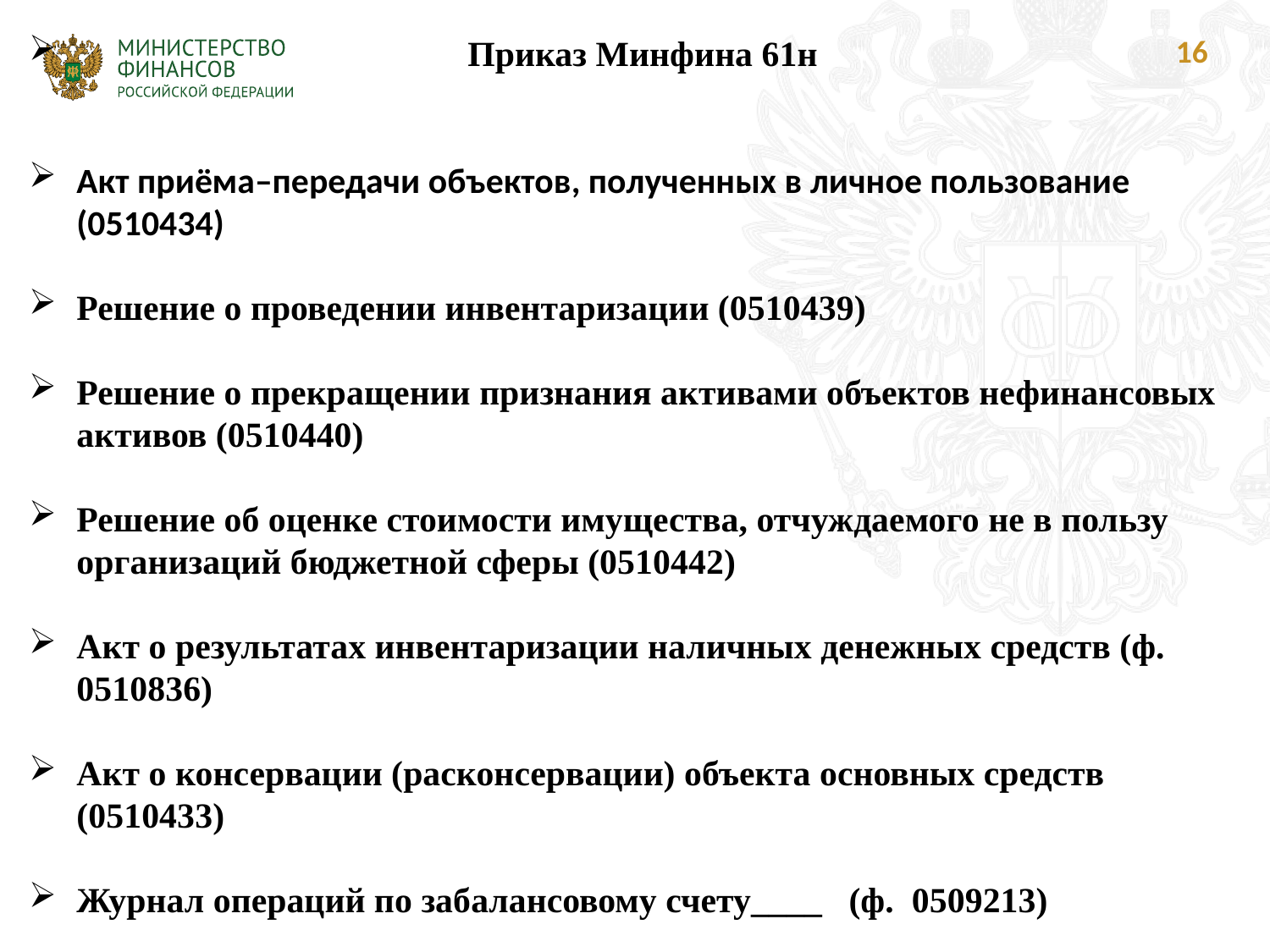

наименование учреждения (субъекта учета), с отражением в кодовой зоне его уникального кода, соответствующего номеру реестровой записи реестра участников бюджетного процесса, а также юридических лиц, не являющихся участниками бюджетного процесса (далее соответственно – Сводный реестр, код по Сводному реестру);
наименование наделенного правом ведения бухгалтерского учета обособленного структурного подразделения (филиала) учреждения,
(далее – обособленное подразделение), или наименование иной организации, осуществляющей в соответствии с бюджетным законодательством Российской Федерации полномочия получателя бюджетных средств (далее – иной участник бюджетного процесса), с указанием в кодовой зоне кода по Сводному реестру;
наименование структурного подразделения субъекта учета или учреждения, осуществляющего переданные полномочия по ведению бухгалтерского учета, в котором сформирован документ;
                                            Приказ Минфина 61н

Акт приёма–передачи объектов, полученных в личное пользование (0510434)

Решение о проведении инвентаризации (0510439)

Решение о прекращении признания активами объектов нефинансовых активов (0510440)

Решение об оценке стоимости имущества, отчуждаемого не в пользу организаций бюджетной сферы (0510442)

Акт о результатах инвентаризации наличных денежных средств (ф. 0510836)

Акт о консервации (расконсервации) объекта основных средств (0510433)

Журнал операций по забалансовому счету____   (ф.  0509213)

 16